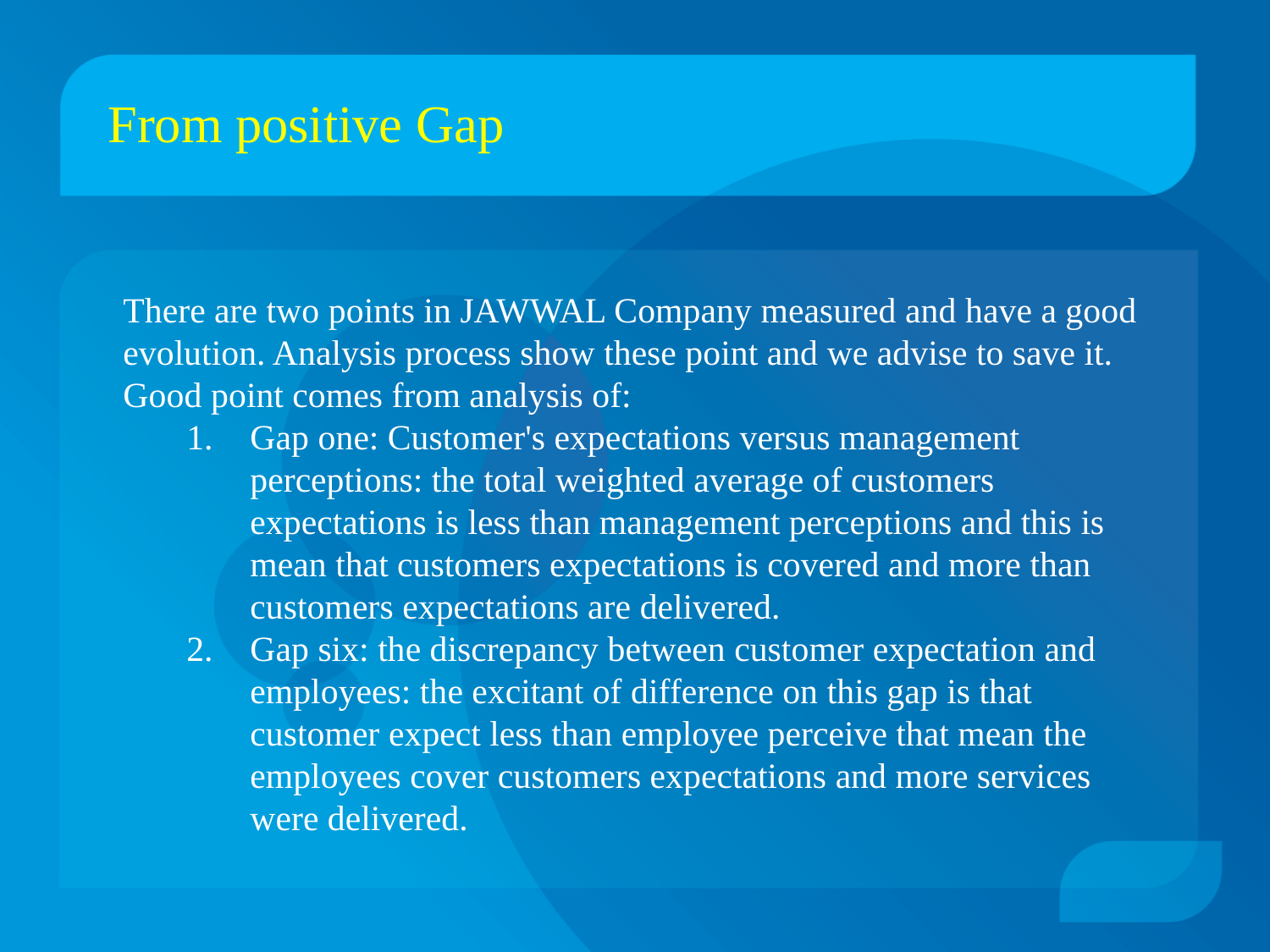

# From positive Gap
There are two points in JAWWAL Company measured and have a good evolution. Analysis process show these point and we advise to save it.
Good point comes from analysis of:
Gap one: Customer's expectations versus management perceptions: the total weighted average of customers expectations is less than management perceptions and this is mean that customers expectations is covered and more than customers expectations are delivered.
Gap six: the discrepancy between customer expectation and employees: the excitant of difference on this gap is that customer expect less than employee perceive that mean the employees cover customers expectations and more services were delivered.